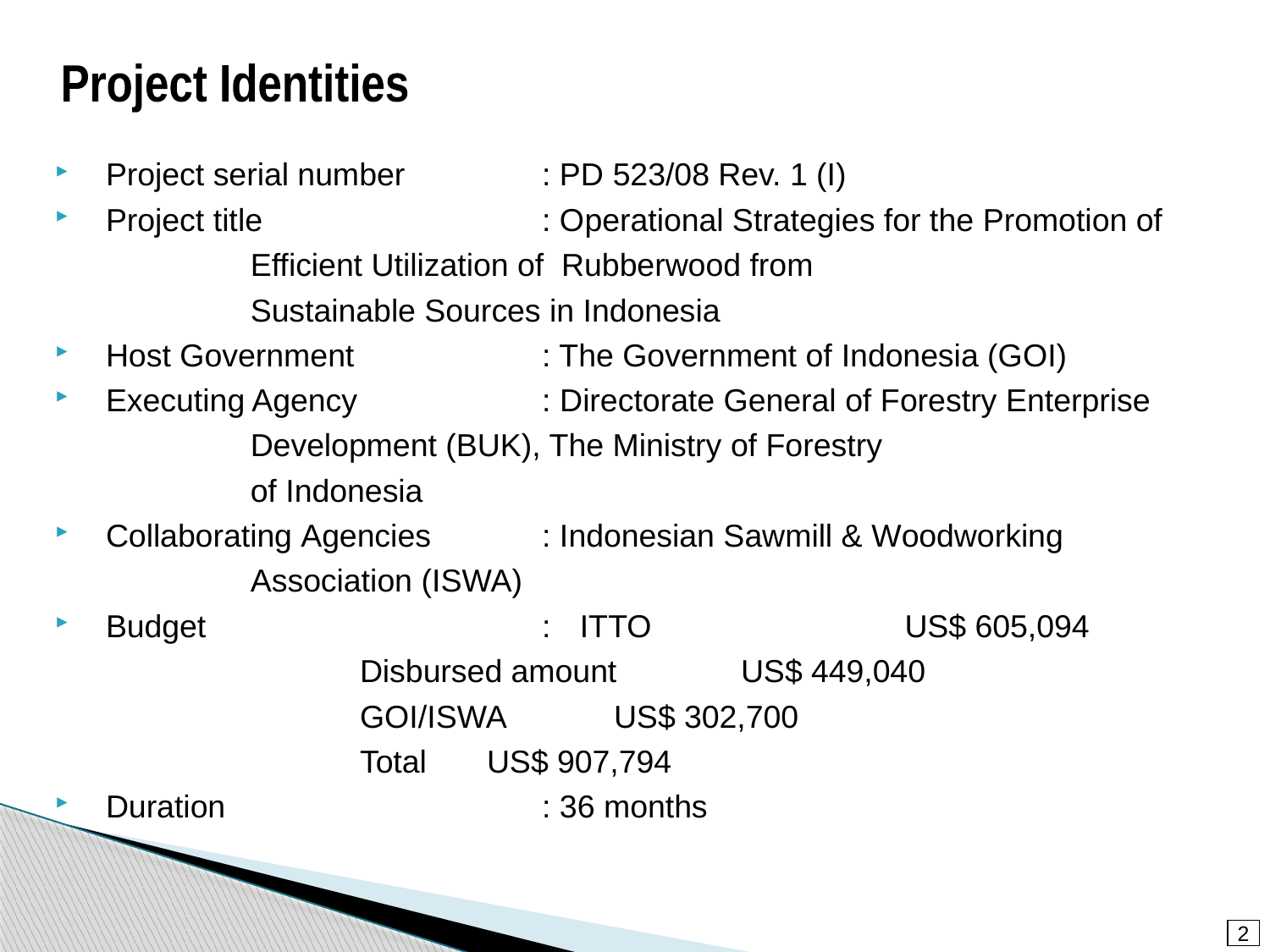

Project Identities
Project serial number	: PD 523/08 Rev. 1 (I)
Project title	: Operational Strategies for the Promotion of
		  Efficient Utilization of  Rubberwood from
		  Sustainable Sources in Indonesia
Host Government	: The Government of Indonesia (GOI)
Executing Agency	: Directorate General of Forestry Enterprise
		  Development (BUK), The Ministry of Forestry
		  of Indonesia
Collaborating Agencies	: Indonesian Sawmill & Woodworking
		  Association (ISWA)
Budget	:	ITTO	US$ 605,094
			Disbursed amount	US$ 449,040
			GOI/ISWA	US$ 302,700
			Total	US$ 907,794
Duration 	: 36 months
2